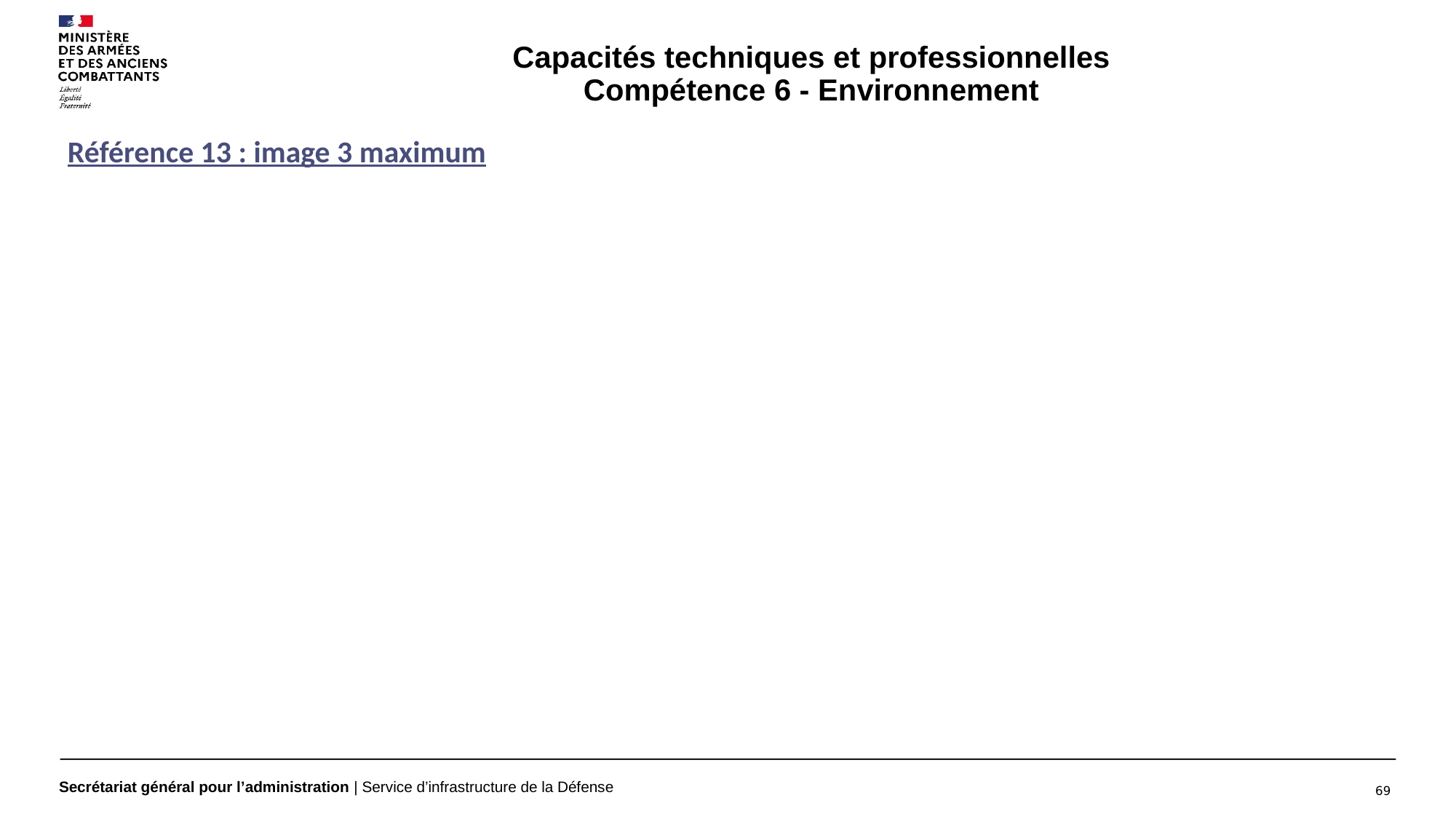

# Capacités techniques et professionnelles Compétence 6 - Environnement
Référence 13 : image 3 maximum

69